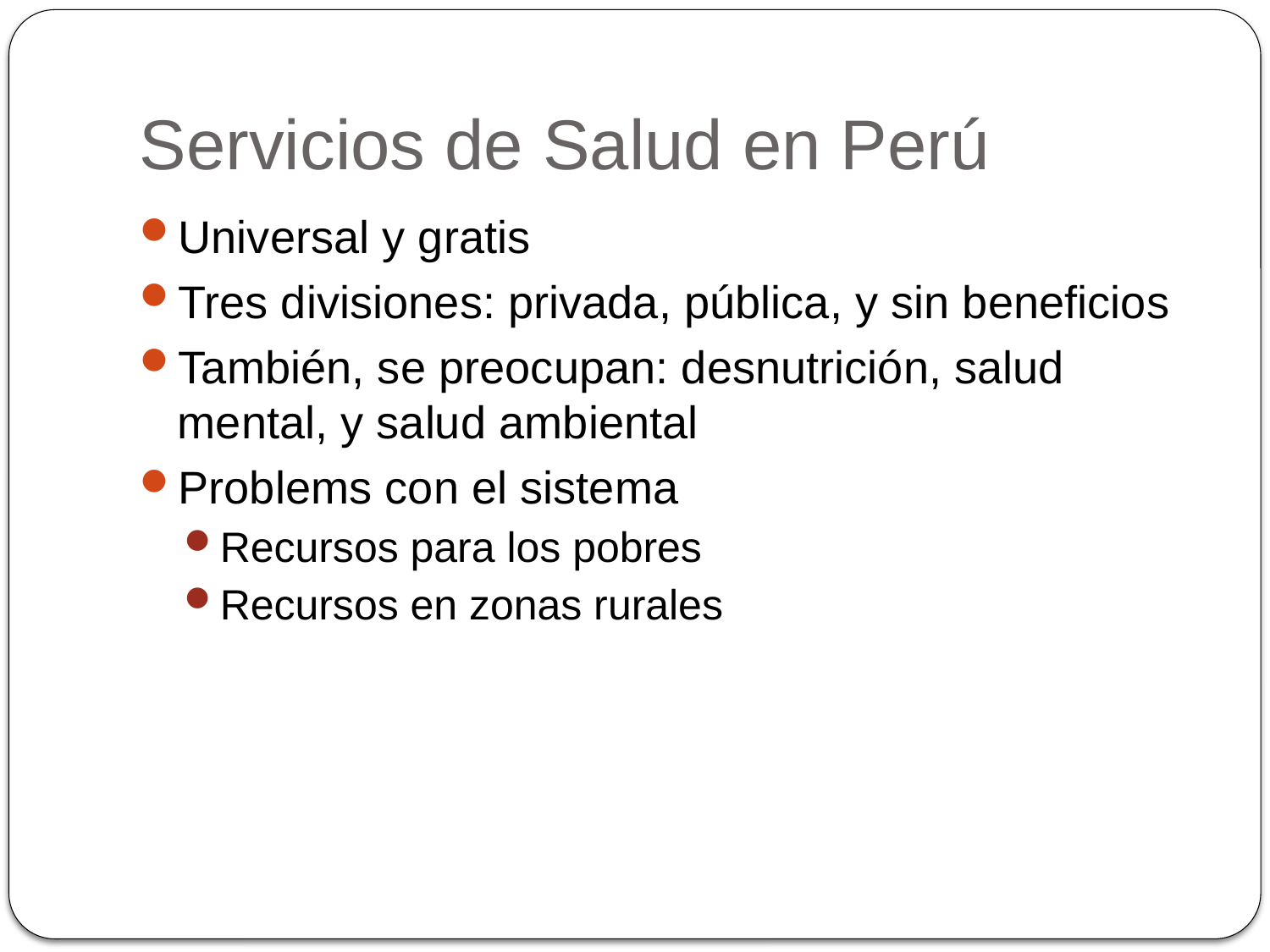

# Servicios de Salud en Perú
Universal y gratis
Tres divisiones: privada, pública, y sin beneficios
También, se preocupan: desnutrición, salud mental, y salud ambiental
Problems con el sistema
Recursos para los pobres
Recursos en zonas rurales